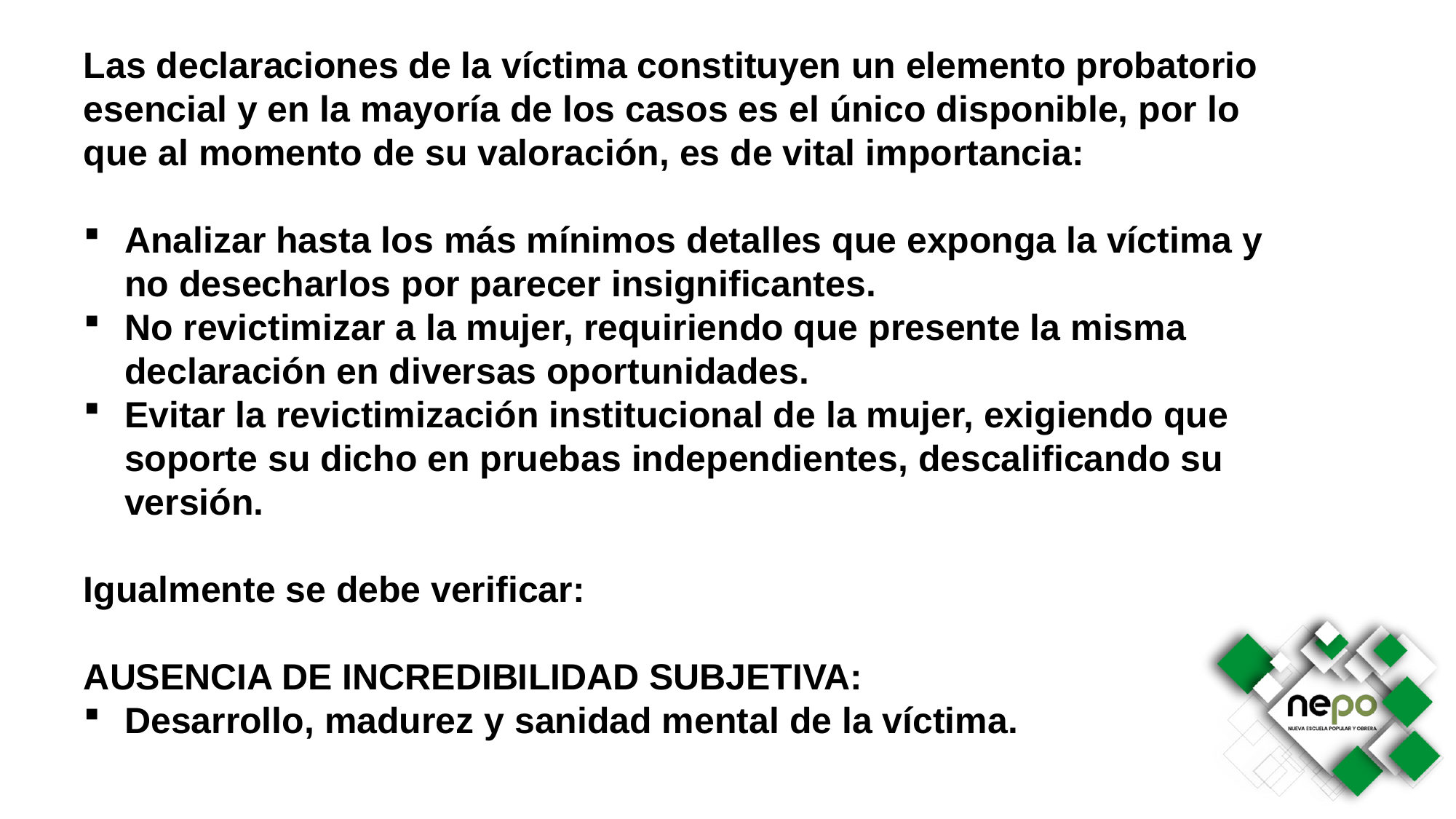

Las declaraciones de la víctima constituyen un elemento probatorio esencial y en la mayoría de los casos es el único disponible, por lo que al momento de su valoración, es de vital importancia:

Analizar hasta los más mínimos detalles que exponga la víctima y no desecharlos por parecer insignificantes.
No revictimizar a la mujer, requiriendo que presente la misma declaración en diversas oportunidades.
Evitar la revictimización institucional de la mujer, exigiendo que soporte su dicho en pruebas independientes, descalificando su versión.

Igualmente se debe verificar:

AUSENCIA DE INCREDIBILIDAD SUBJETIVA:
Desarrollo, madurez y sanidad mental de la víctima.